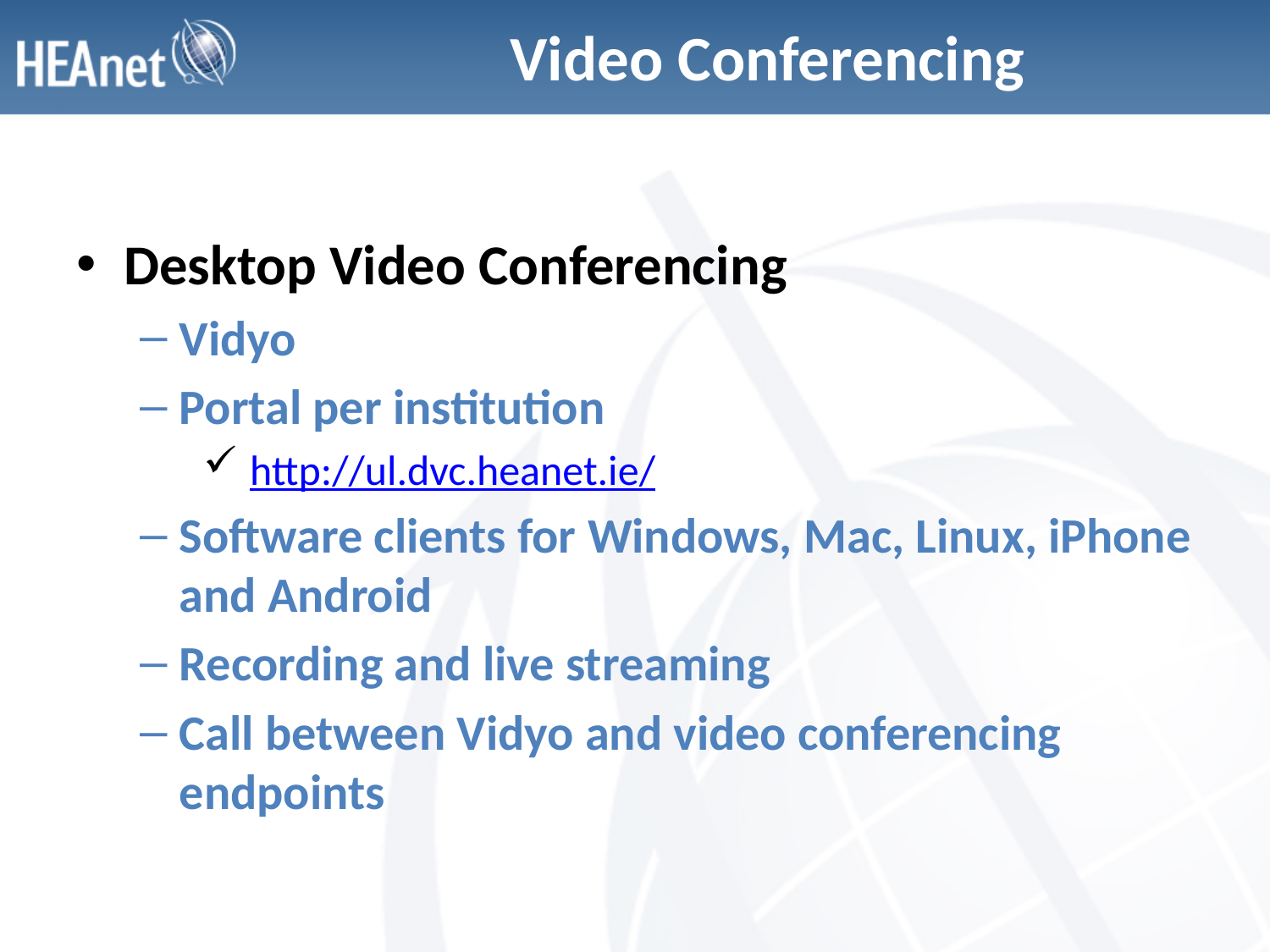

# Video Conferencing
Desktop Video Conferencing
Vidyo
Portal per institution
http://ul.dvc.heanet.ie/
Software clients for Windows, Mac, Linux, iPhone and Android
Recording and live streaming
Call between Vidyo and video conferencing endpoints